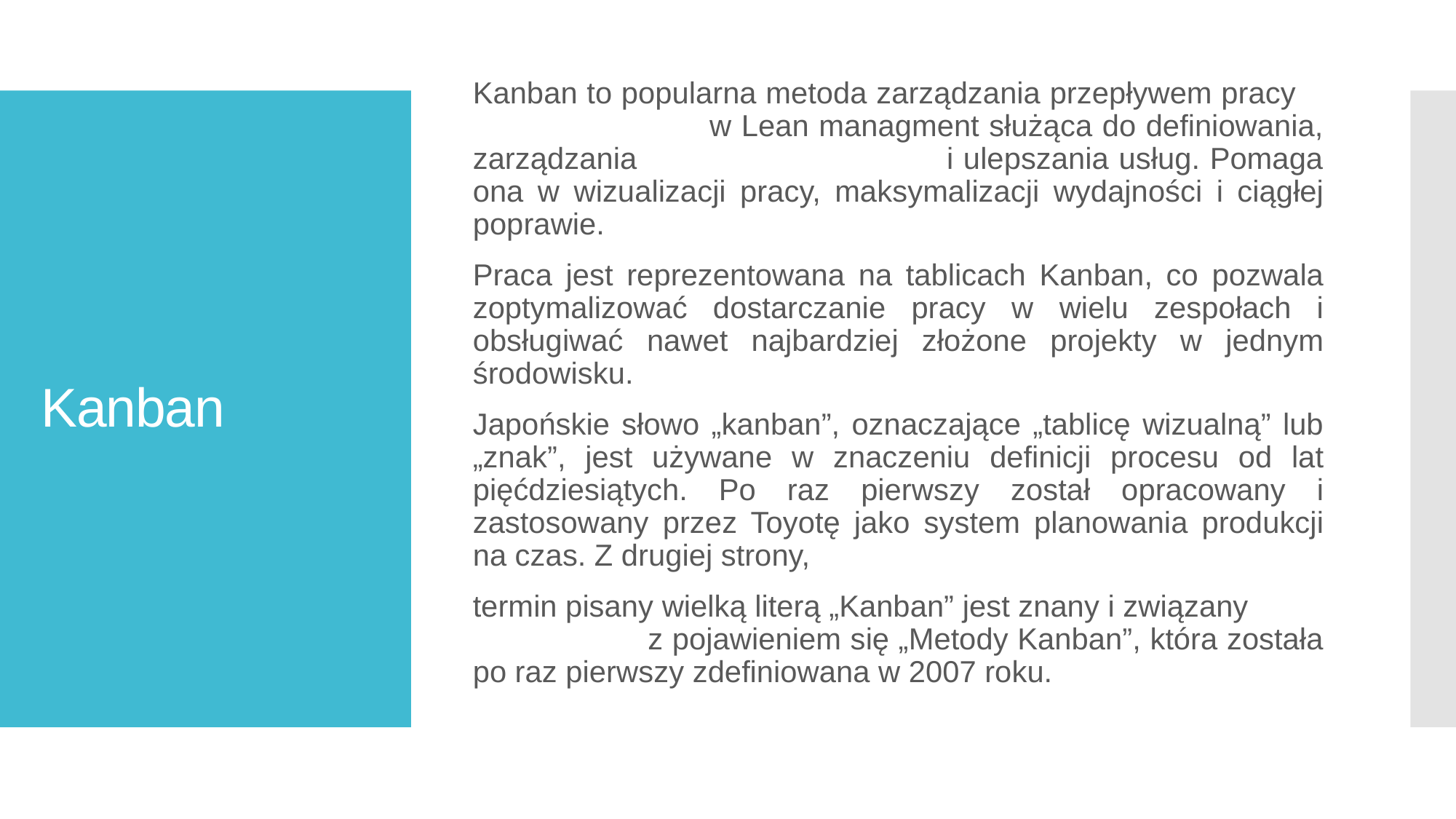

Kanban to popularna metoda zarządzania przepływem pracy                            w Lean managment służąca do definiowania, zarządzania                               i ulepszania usług. Pomaga ona w wizualizacji pracy, maksymalizacji wydajności i ciągłej poprawie.
Praca jest reprezentowana na tablicach Kanban, co pozwala zoptymalizować dostarczanie pracy w wielu zespołach i obsługiwać nawet najbardziej złożone projekty w jednym środowisku.
Japońskie słowo „kanban”, oznaczające „tablicę wizualną” lub „znak”, jest używane w znaczeniu definicji procesu od lat pięćdziesiątych. Po raz pierwszy został opracowany i zastosowany przez Toyotę jako system planowania produkcji na czas. Z drugiej strony,
termin pisany wielką literą „Kanban” jest znany i związany                             z pojawieniem się „Metody Kanban”, która została po raz pierwszy zdefiniowana w 2007 roku.

# Kanban